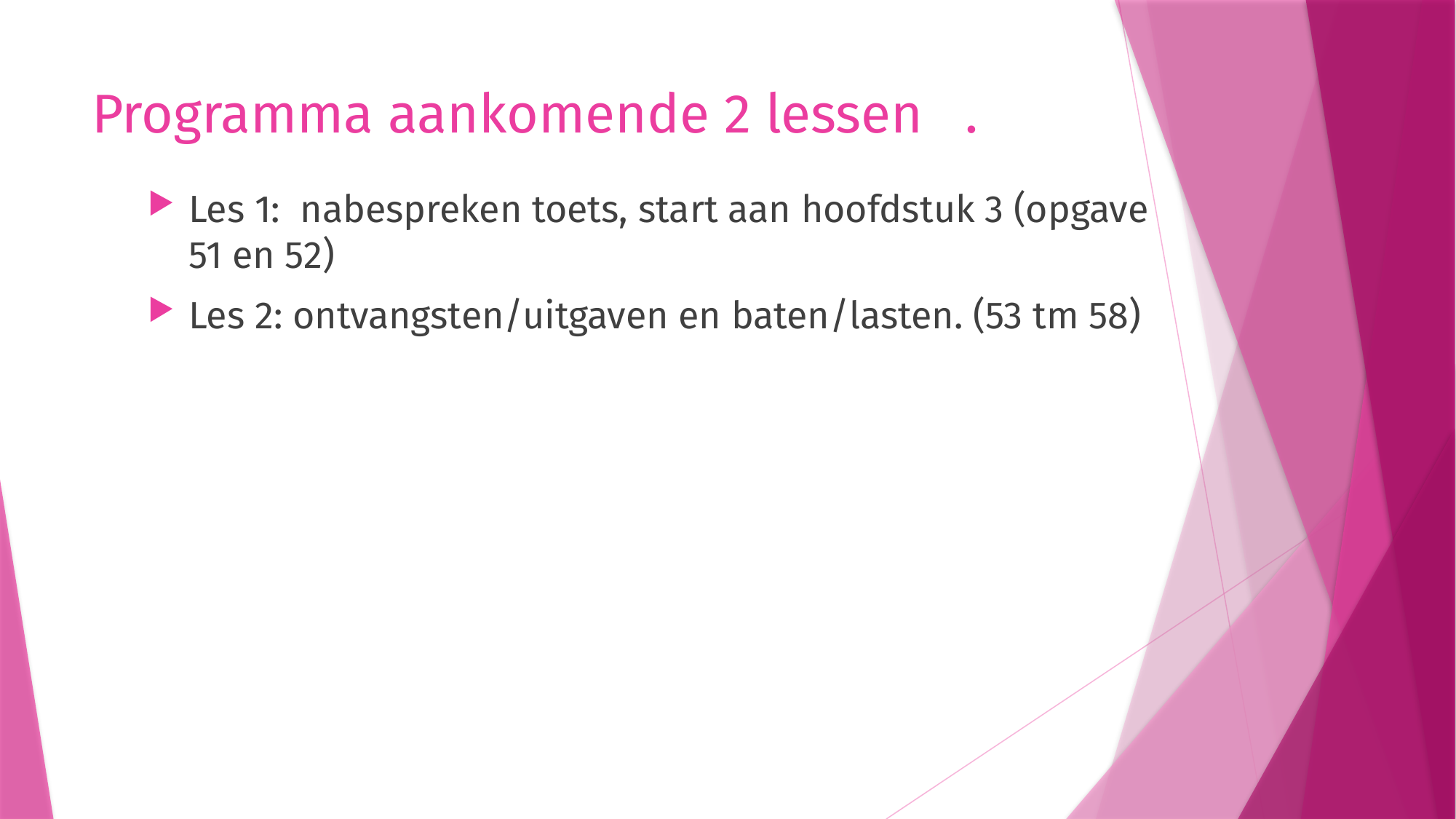

# Programma aankomende 2 lessen	.
Les 1:  nabespreken toets, start aan hoofdstuk 3 (opgave 51 en 52)
Les 2: ontvangsten/uitgaven en baten/lasten. (53 tm 58)